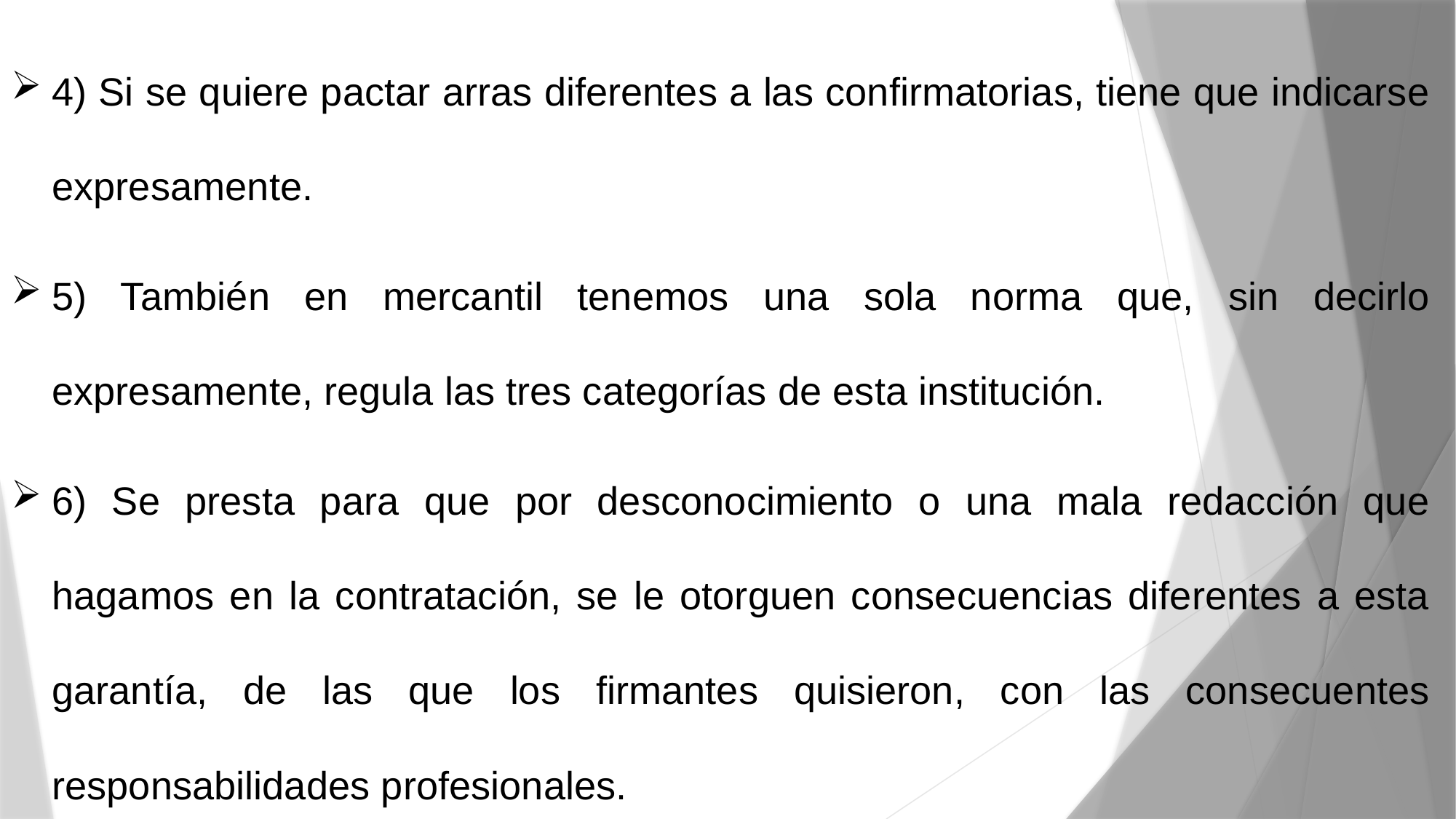

4) Si se quiere pactar arras diferentes a las confirmatorias, tiene que indicarse expresamente.
5) También en mercantil tenemos una sola norma que, sin decirlo expresamente, regula las tres categorías de esta institución.
6) Se presta para que por desconocimiento o una mala redacción que hagamos en la contratación, se le otorguen consecuencias diferentes a esta garantía, de las que los firmantes quisieron, con las consecuentes responsabilidades profesionales.